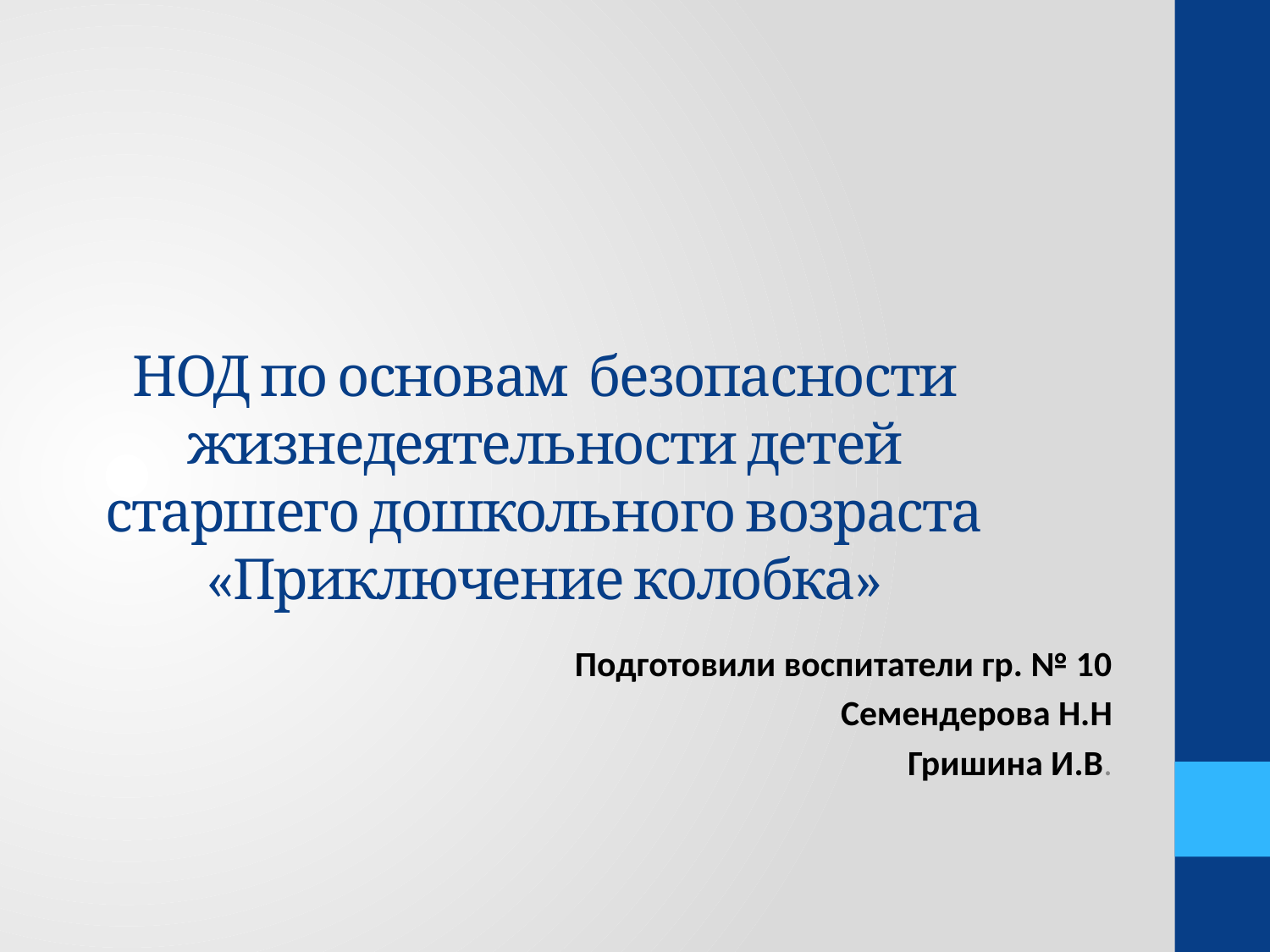

# НОД по основам  безопасности жизнедеятельности детей старшего дошкольного возраста «Приключение колобка»
Подготовили воспитатели гр. № 10
Семендерова Н.Н
Гришина И.В.